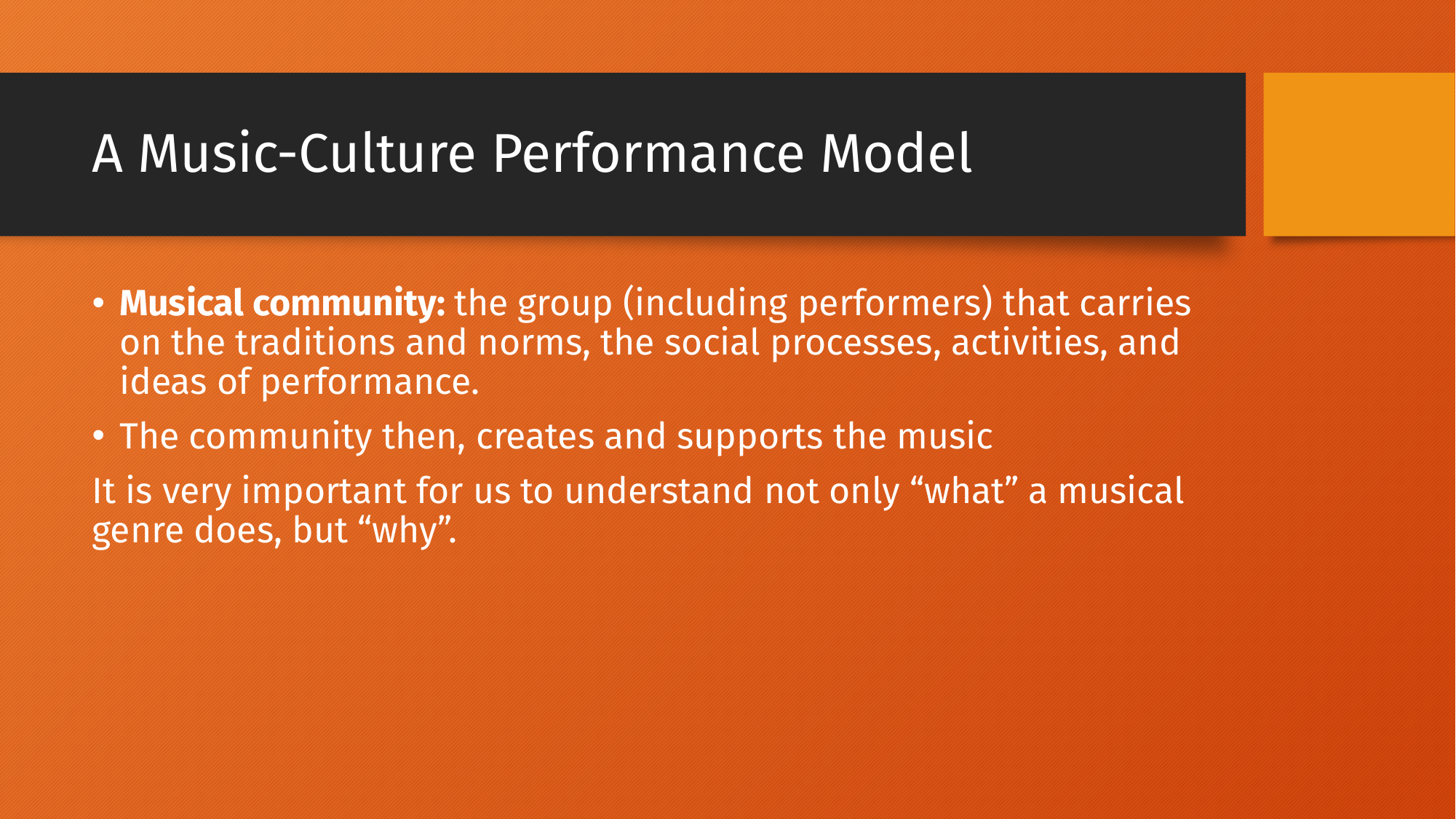

# A Music-Culture Performance Model
Musical community: the group (including performers) that carries on the traditions and norms, the social processes, activities, and ideas of performance.
The community then, creates and supports the music
It is very important for us to understand not only “what” a musical genre does, but “why”.